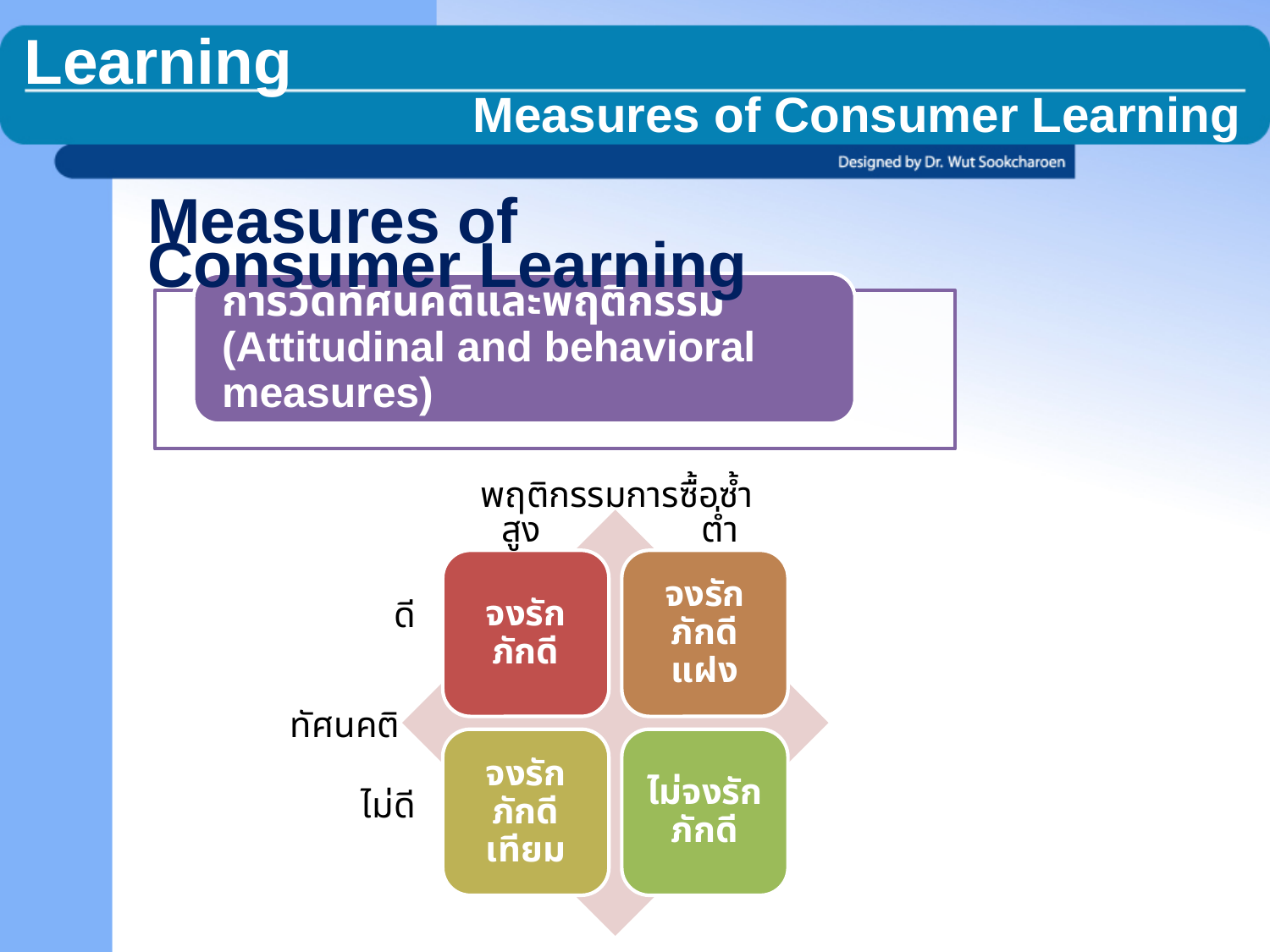

Learning
Measures of Consumer Learning
Measures of Consumer Learning
การวัดทัศนคติและพฤติกรรม
(Attitudinal and behavioral measures)
พฤติกรรมการซื้อซ้ำ
สูง
ต่ำ
จงรักภักดี
จงรักภักดีแฝง
จงรักภักดีเทียม
ไม่จงรักภักดี
ดี
ทัศนคติ
ไม่ดี